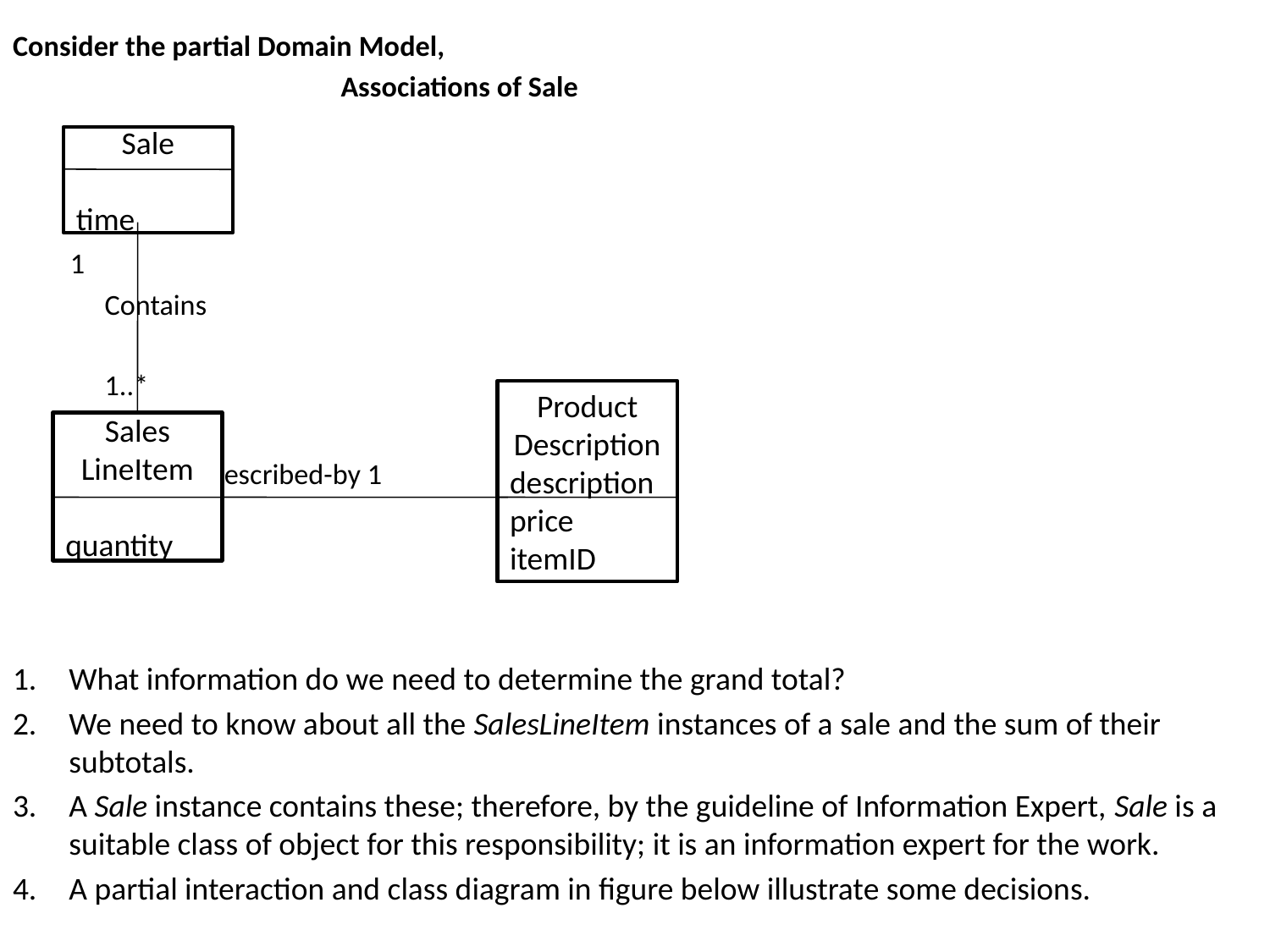

Consider the partial Domain Model,
                                                  Associations of Sale

        1
              Contains

              1..*

                        * Described-by 1

What information do we need to determine the grand total?
We need to know about all the SalesLineItem instances of a sale and the sum of their subtotals.
A Sale instance contains these; therefore, by the guideline of Information Expert, Sale is a suitable class of object for this responsibility; it is an information expert for the work.
A partial interaction and class diagram in figure below illustrate some decisions.

Sale

time
Product
Description
description
price
itemID
Sales
LineItem

quantity